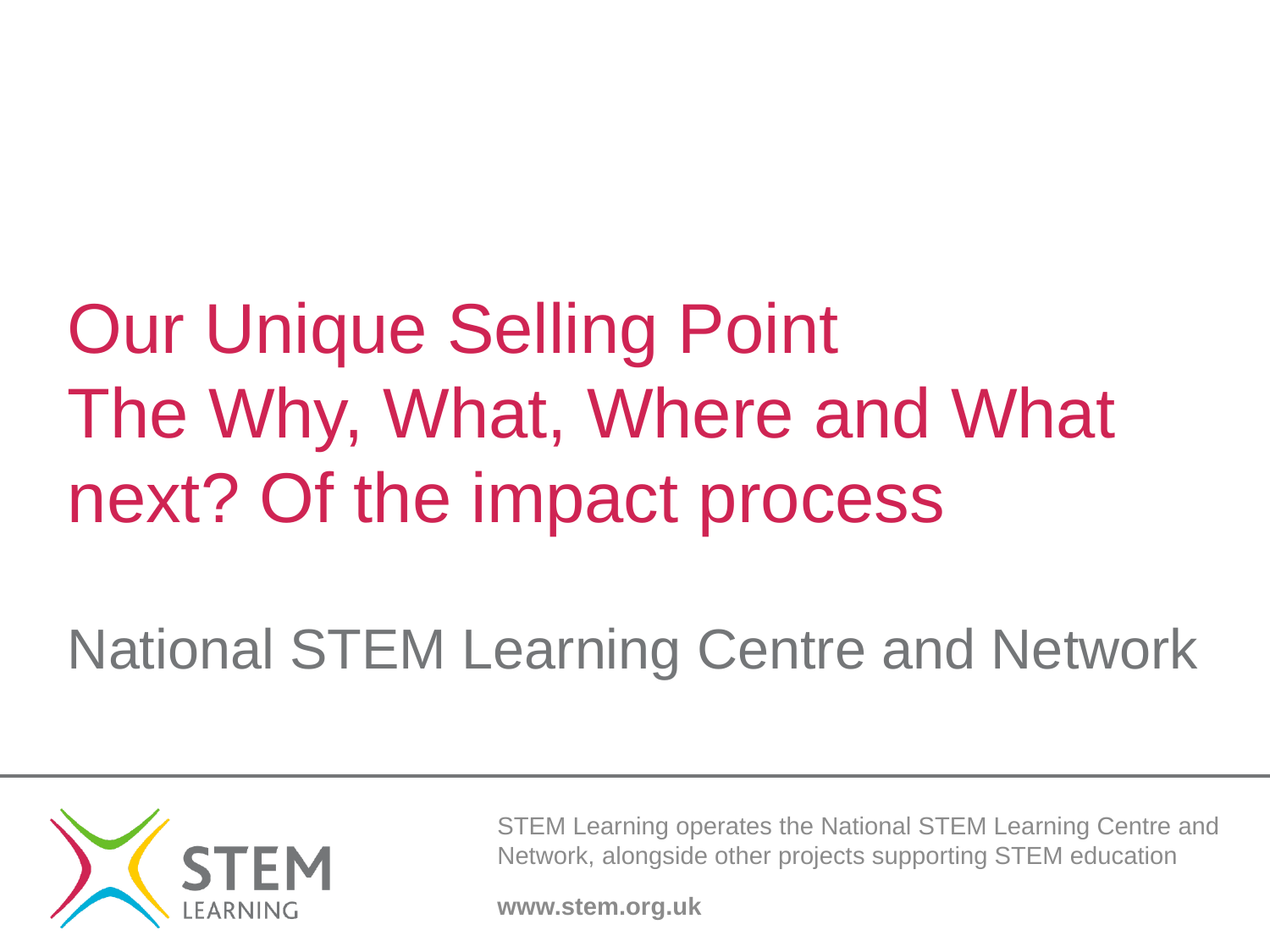

# Our Unique Selling Point The Why, What, Where and What next? Of the impact process
National STEM Learning Centre and Network